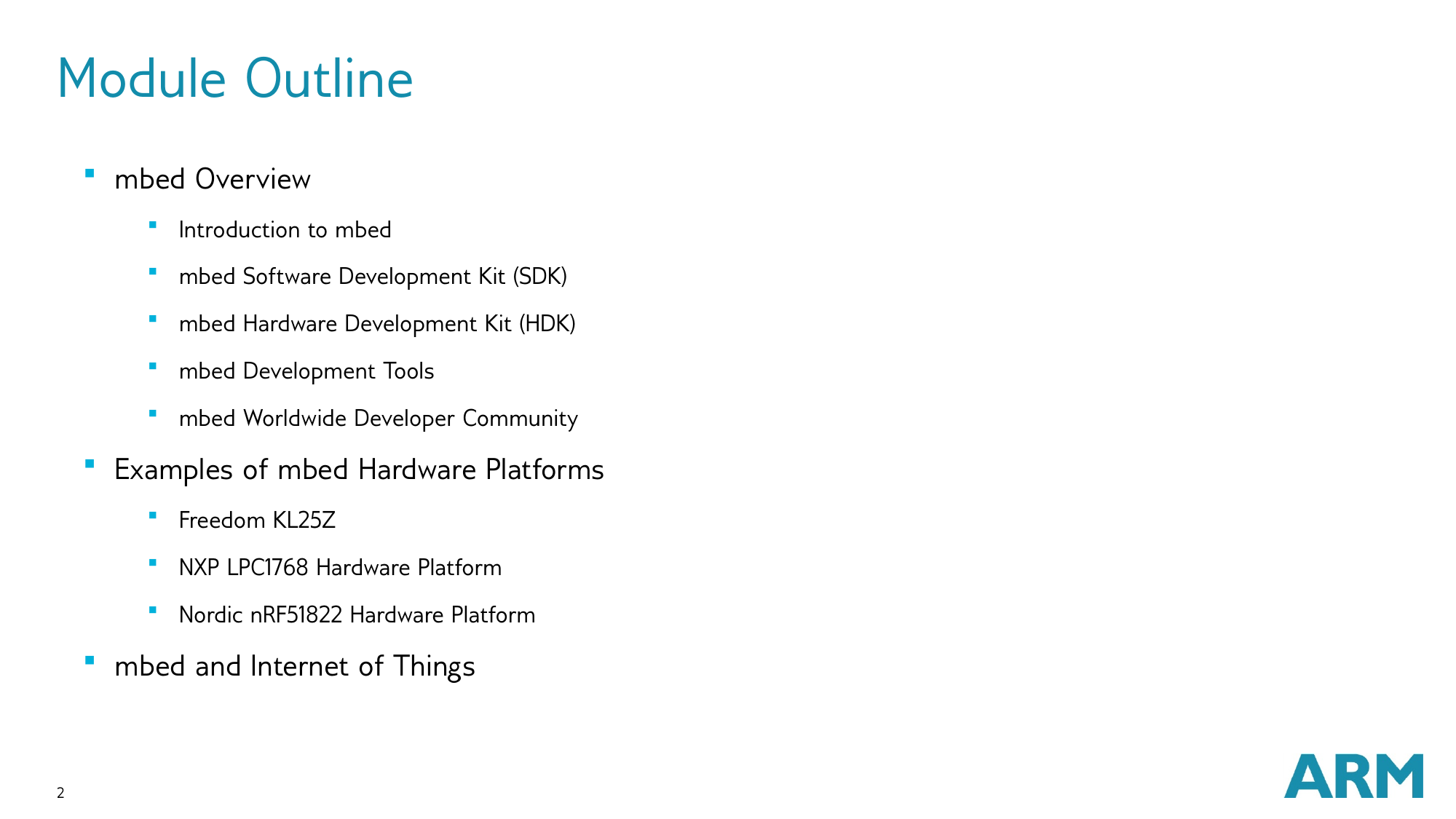

# Module Outline
mbed Overview
Introduction to mbed
mbed Software Development Kit (SDK)
mbed Hardware Development Kit (HDK)
mbed Development Tools
mbed Worldwide Developer Community
Examples of mbed Hardware Platforms
Freedom KL25Z
NXP LPC1768 Hardware Platform
Nordic nRF51822 Hardware Platform
mbed and Internet of Things